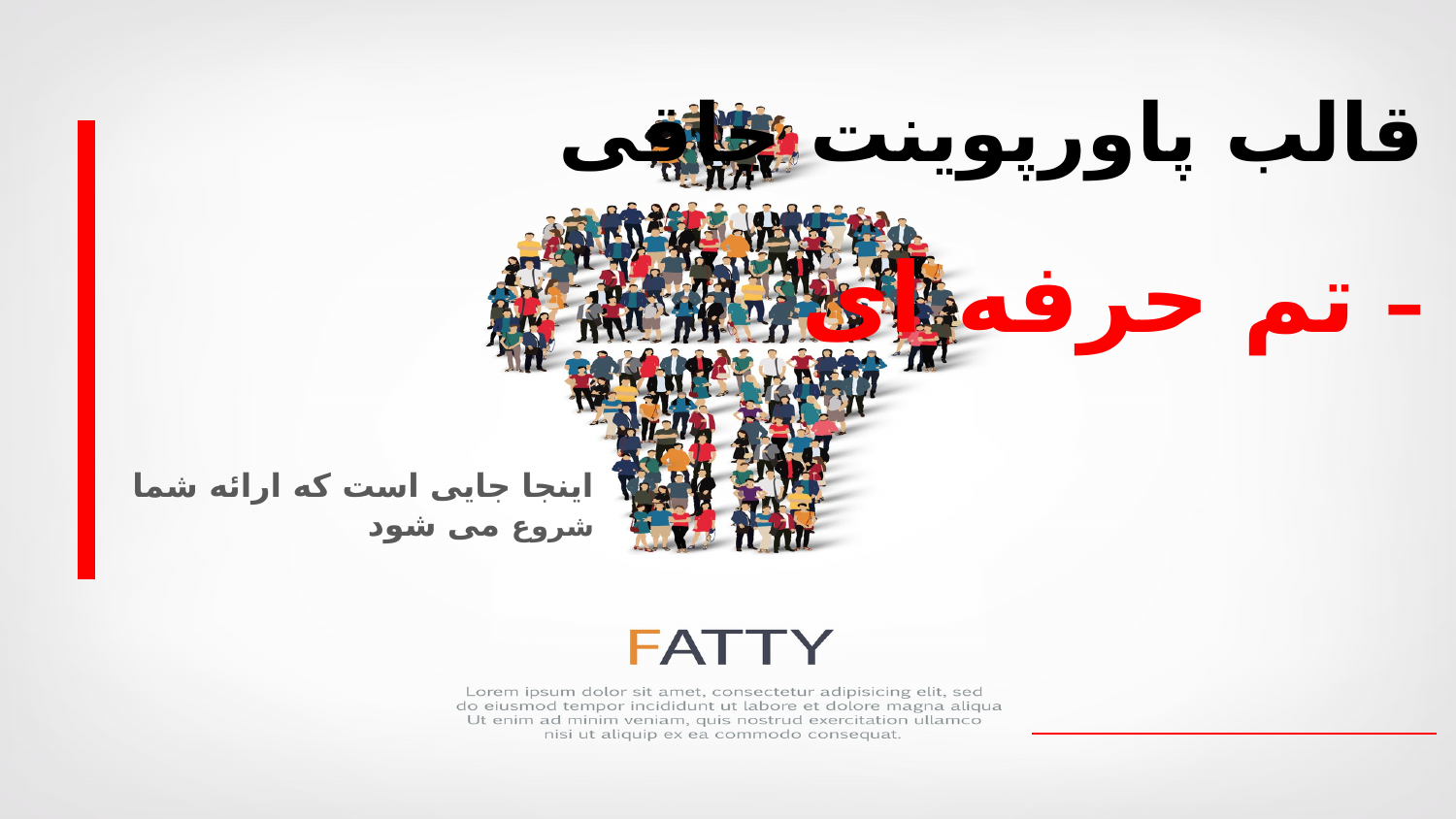

# قالب پاورپوینت چاقی – تم حرفه ای
اینجا جایی است که ارائه شما شروع می شود